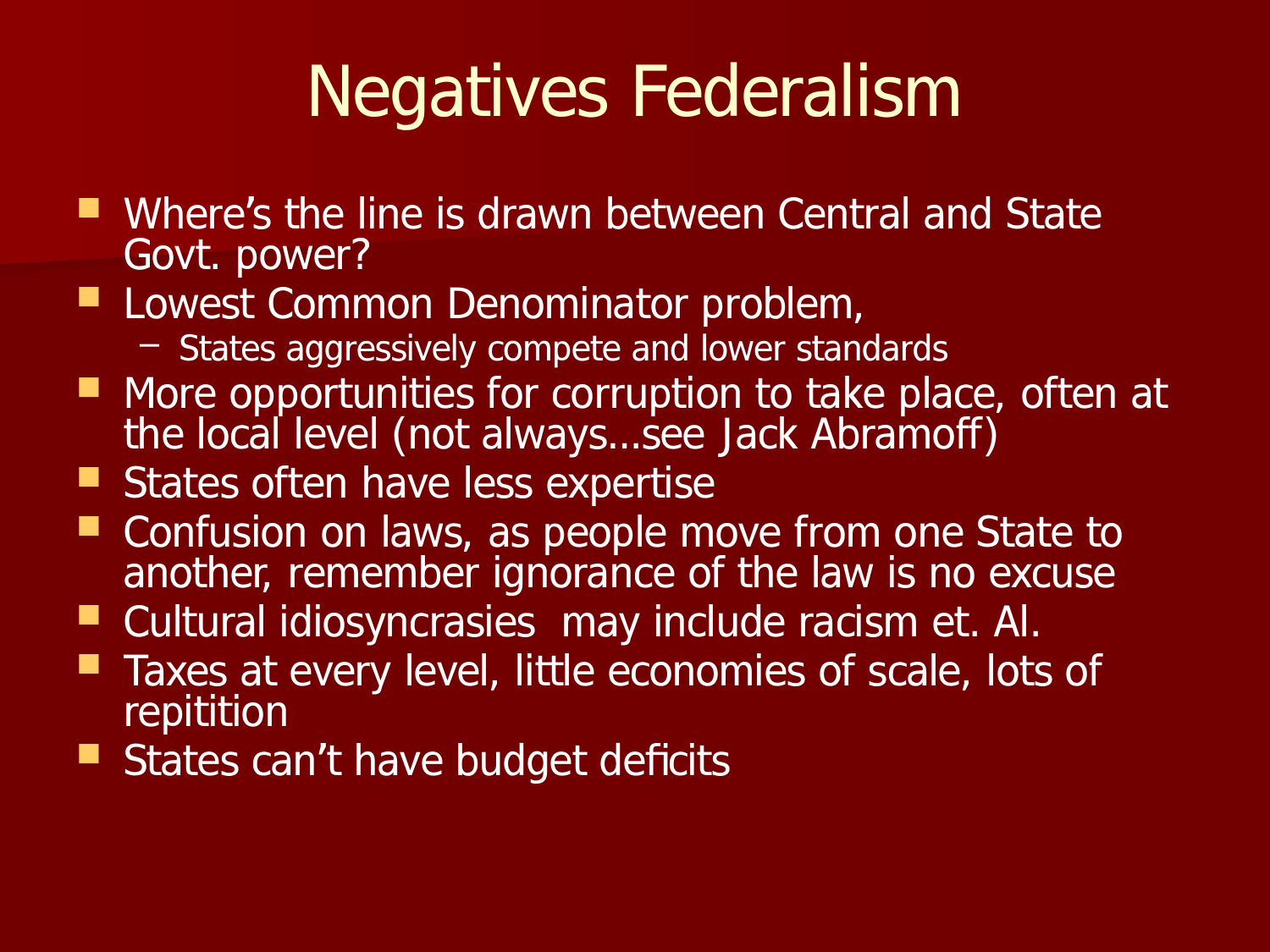

# Negatives Federalism
Where’s the line is drawn between Central and State Govt. power?
Lowest Common Denominator problem,
States aggressively compete and lower standards
More opportunities for corruption to take place, often at the local level (not always…see Jack Abramoff)
States often have less expertise
Confusion on laws, as people move from one State to another, remember ignorance of the law is no excuse
Cultural idiosyncrasies  may include racism et. Al.
Taxes at every level, little economies of scale, lots of repitition
States can’t have budget deficits